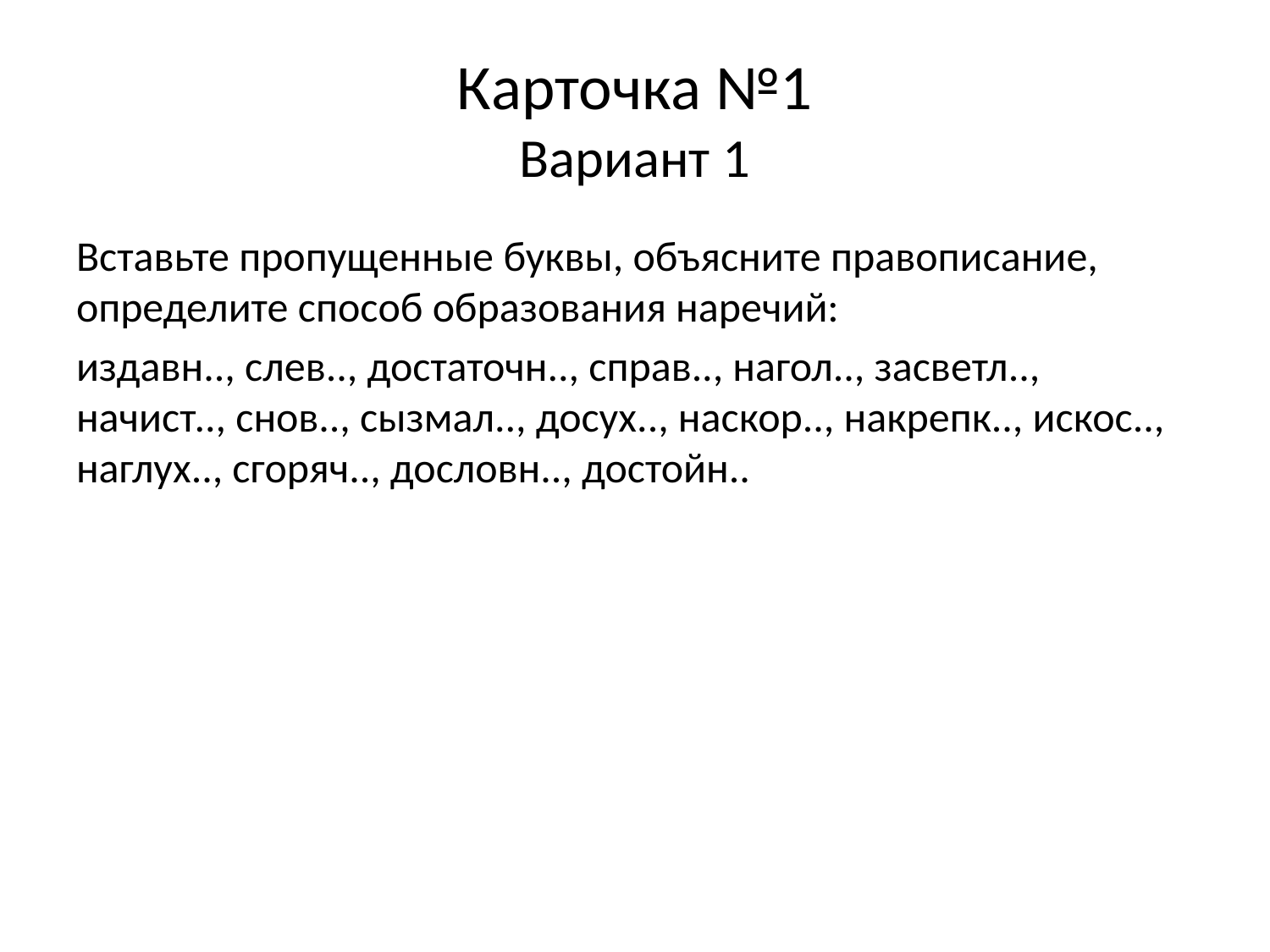

# Карточка №1 Вариант 1
Вставьте пропущенные буквы, объясните правописание, определите способ образования наречий:
издавн.., слев.., достаточн.., справ.., нагол.., засветл.., начист.., снов.., сызмал.., досух.., наскор.., накрепк.., искос.., наглух.., сгоряч.., дословн.., достойн..